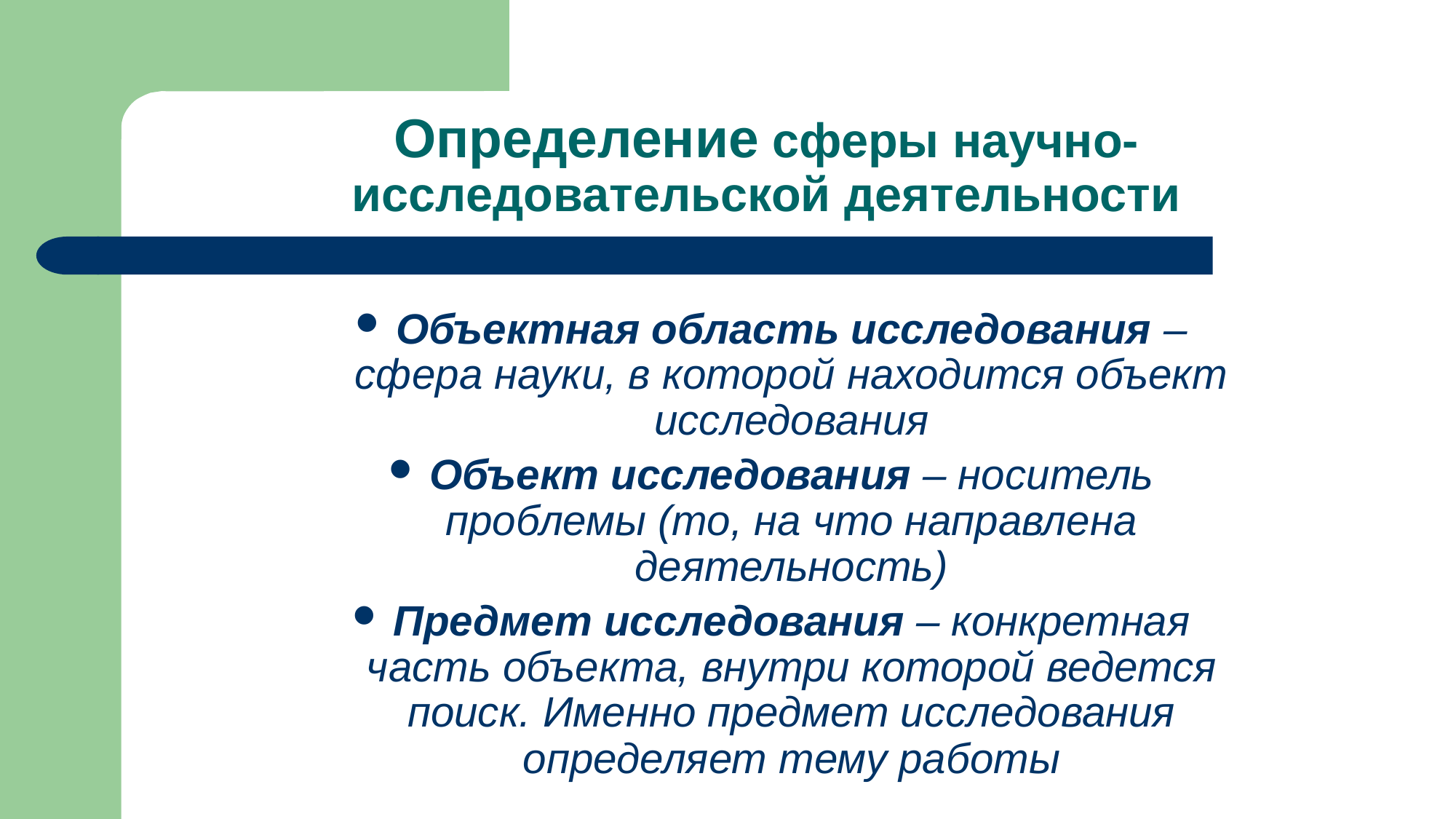

# Определение сферы научно-исследовательской деятельности

Объектная область исследования – сфера науки, в которой находится объект исследования
Объект исследования – носитель проблемы (то, на что направлена деятельность)
Предмет исследования – конкретная часть объекта, внутри которой ведется поиск. Именно предмет исследования определяет тему работы